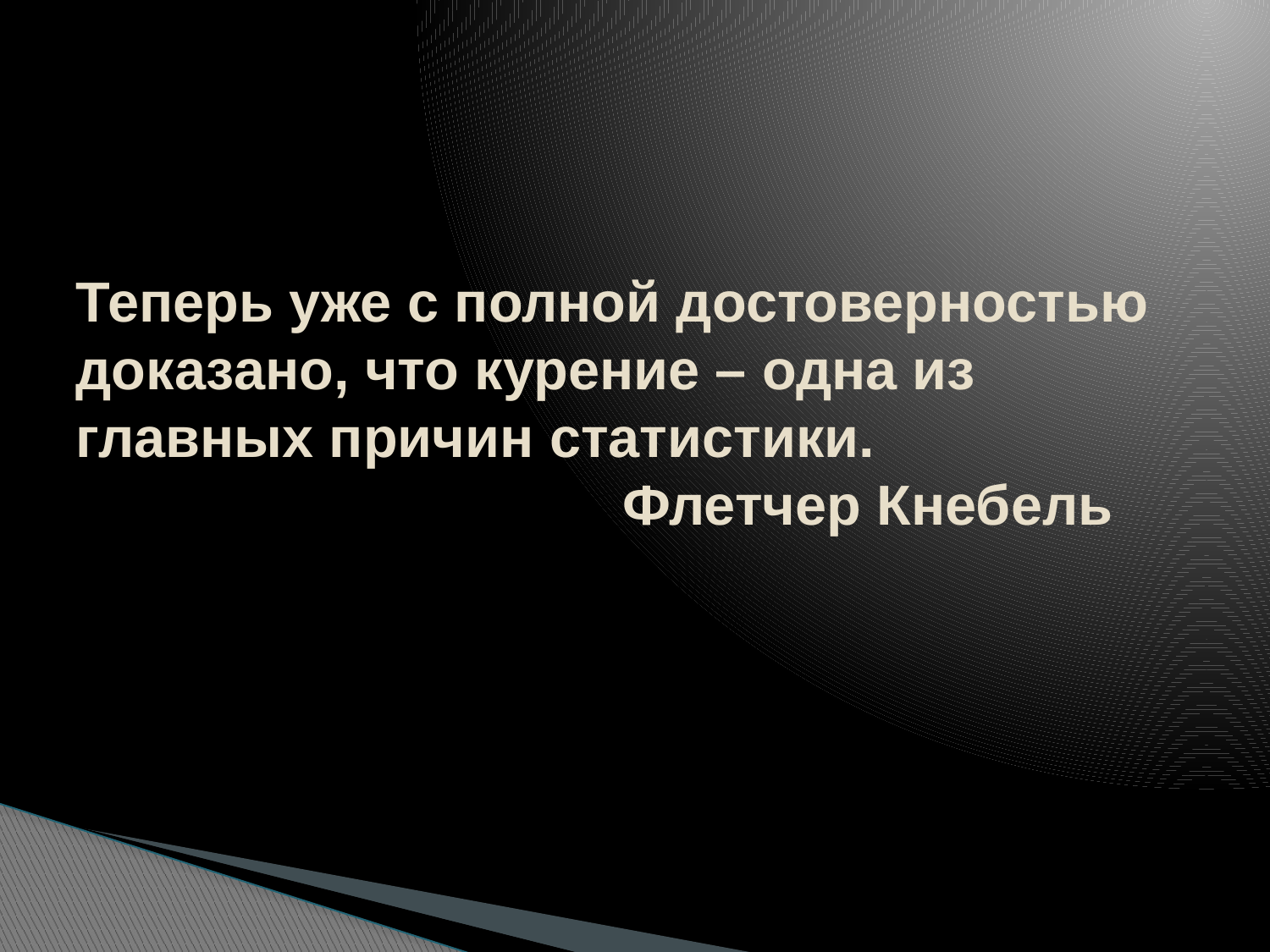

# Теперь уже с полной достоверностью доказано, что курение – одна из главных причин статистики. Флетчер Кнебель